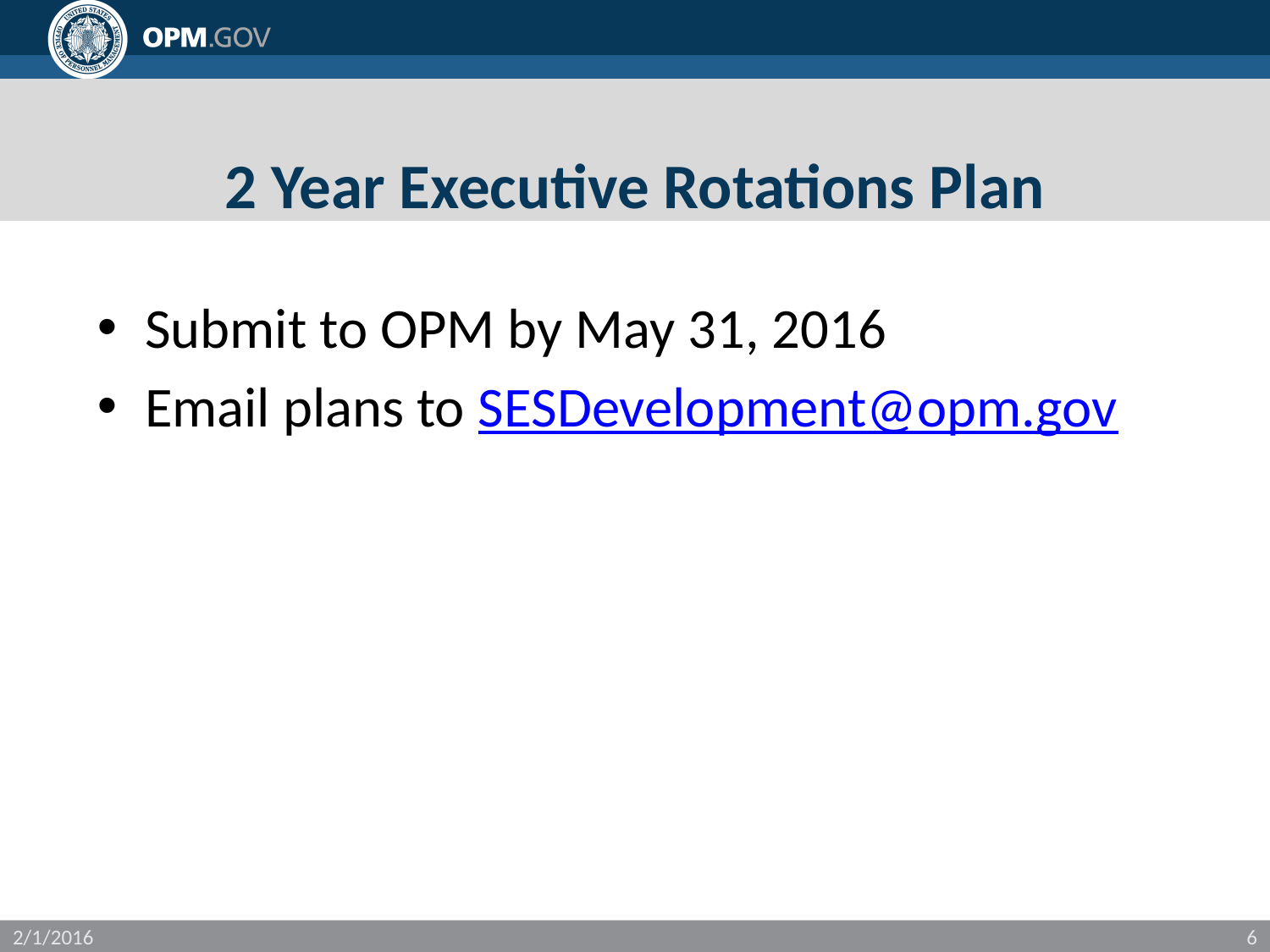

# 2 Year Executive Rotations Plan
Submit to OPM by May 31, 2016
Email plans to SESDevelopment@opm.gov

2/1/2016
6